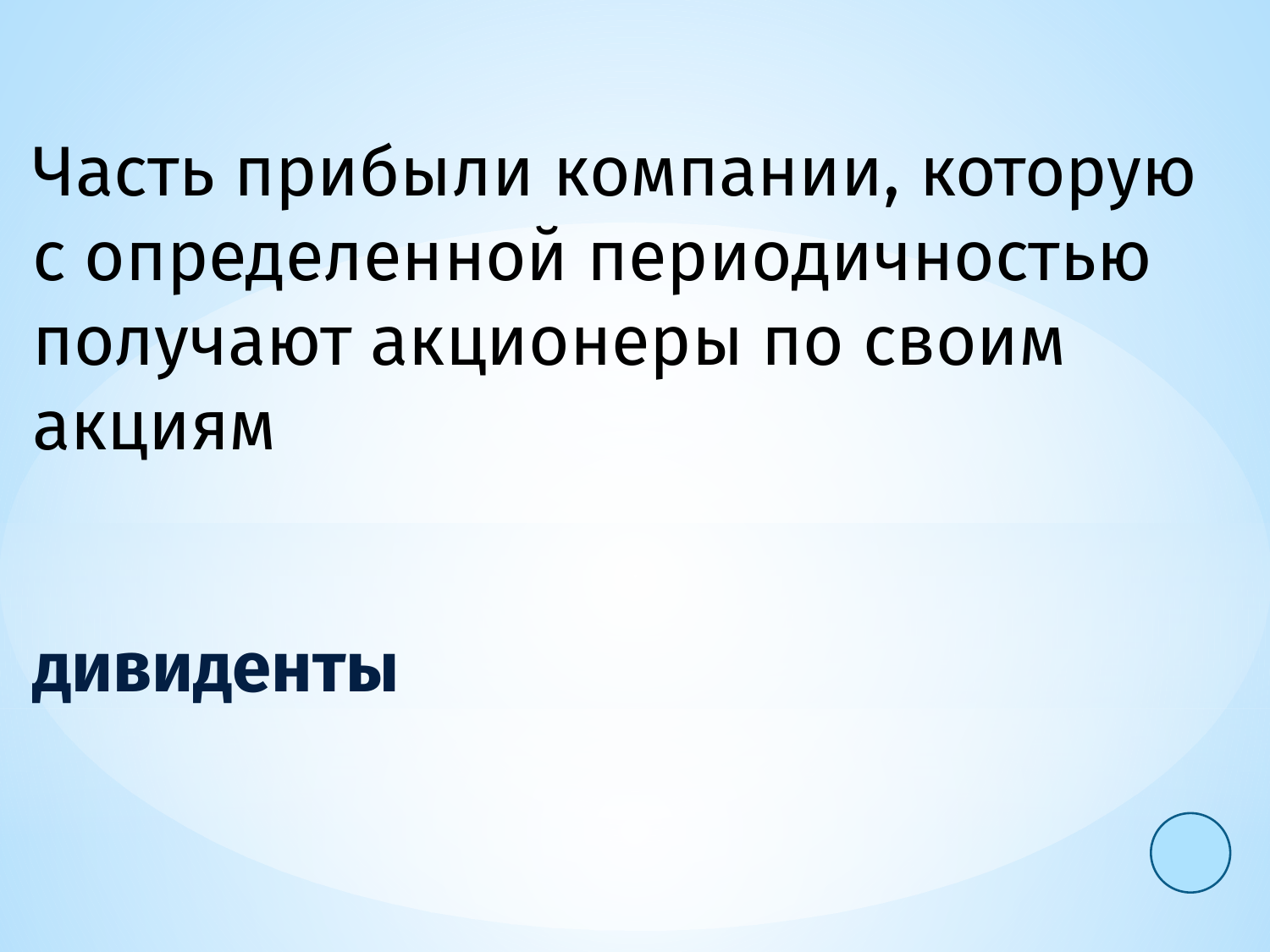

Часть прибыли компании, которую с определенной периодичностью получают акционеры по своим акциям
дивиденты